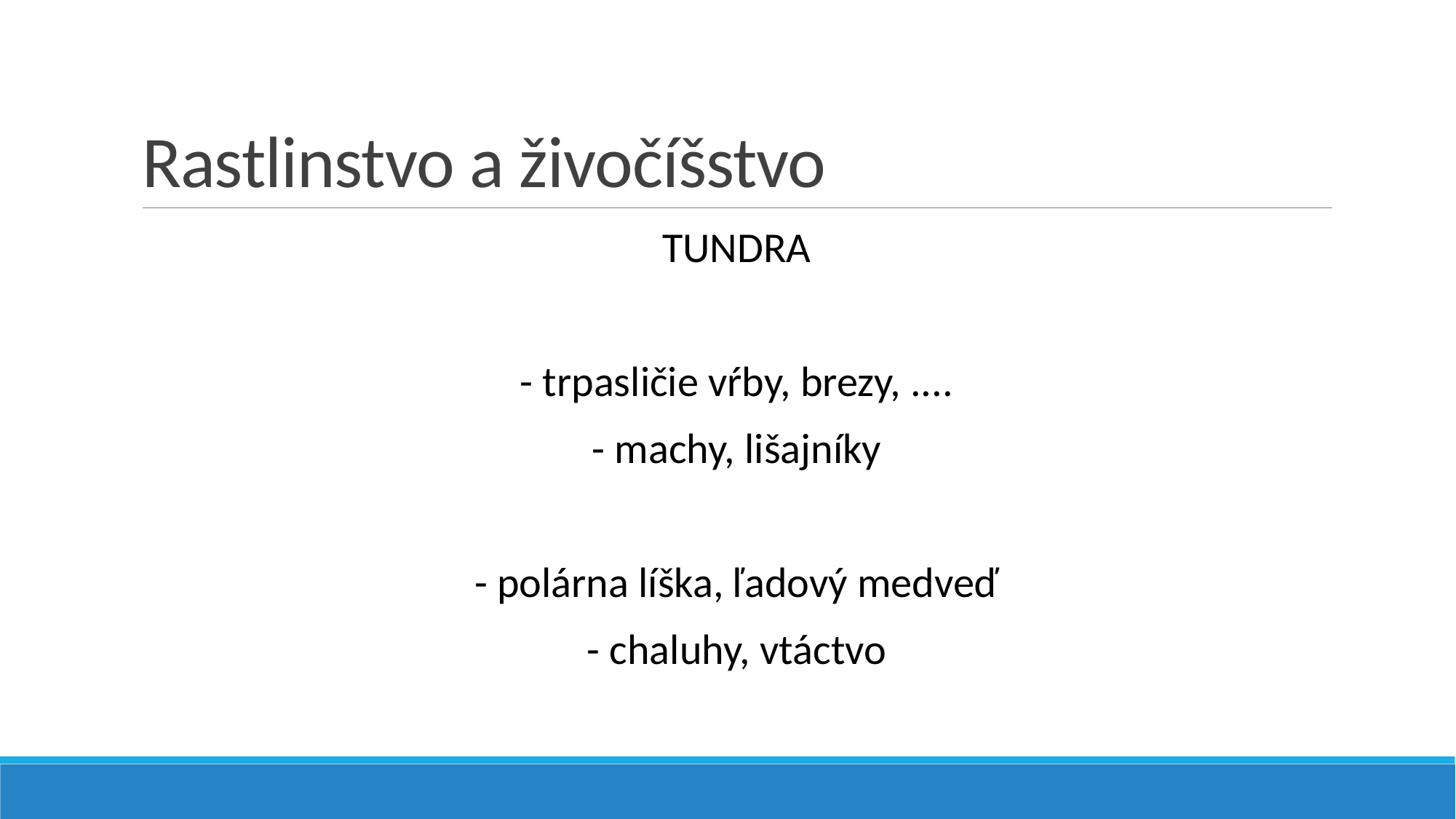

# Rastlinstvo a živočíšstvo
TUNDRA

- trpasličie vŕby, brezy, ....
- machy, lišajníky

- polárna líška, ľadový medveď
- chaluhy, vtáctvo